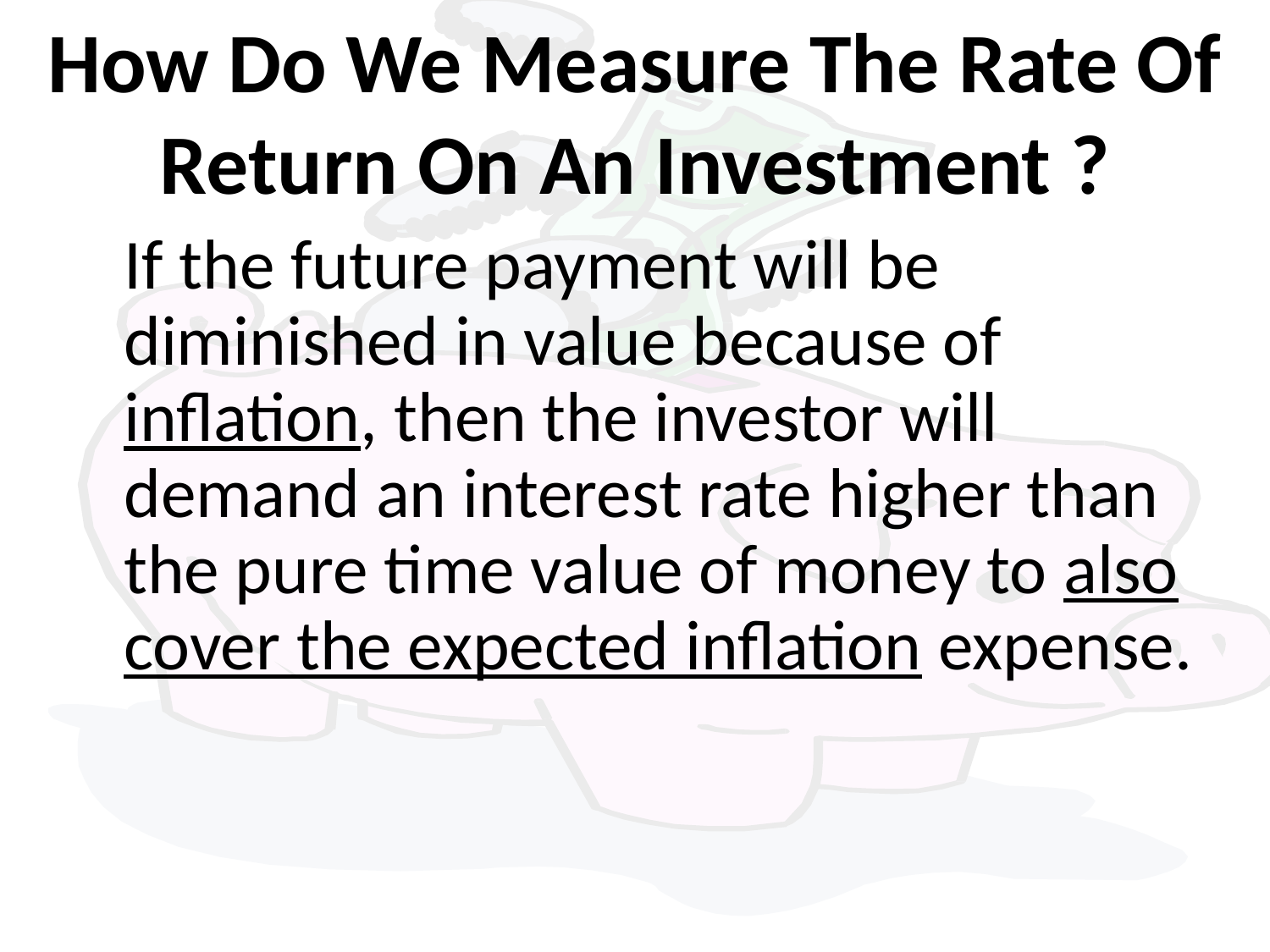

# How Do We Measure The Rate Of Return On An Investment ?
	If the future payment will be diminished in value because of inflation, then the investor will demand an interest rate higher than the pure time value of money to also cover the expected inflation expense.